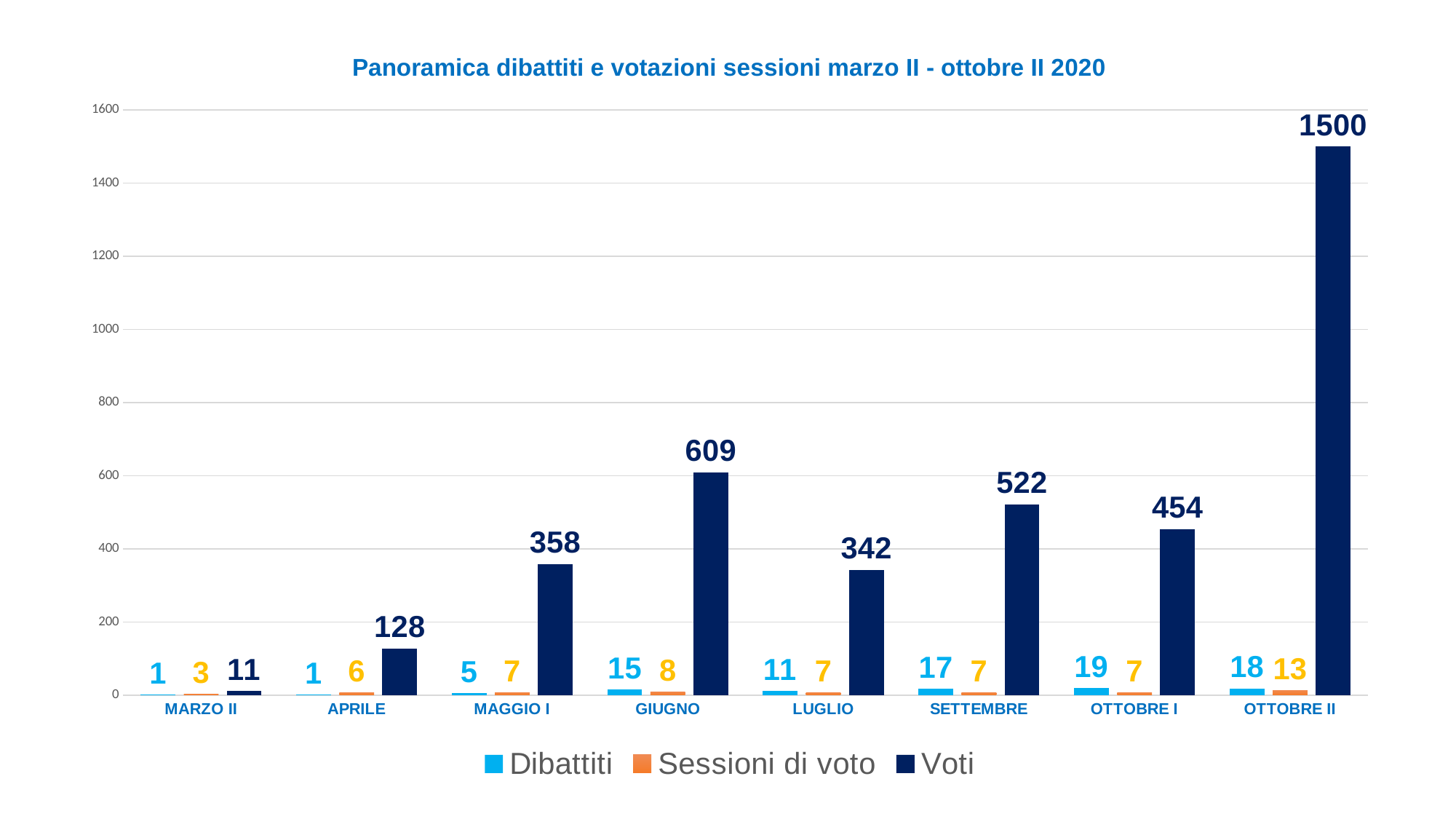

### Chart: Panoramica dibattiti e votazioni sessioni marzo II - ottobre II 2020

| Category | Dibattiti | Sessioni di voto | Voti |
|---|---|---|---|
| MARZO II | 1.0 | 3.0 | 11.0 |
| APRILE | 1.0 | 6.0 | 128.0 |
| MAGGIO I | 5.0 | 7.0 | 358.0 |
| GIUGNO | 15.0 | 8.0 | 609.0 |
| LUGLIO | 11.0 | 7.0 | 342.0 |
| SETTEMBRE | 17.0 | 7.0 | 522.0 |
| OTTOBRE I | 19.0 | 7.0 | 454.0 |
| OTTOBRE II | 18.0 | 13.0 | 1500.0 |